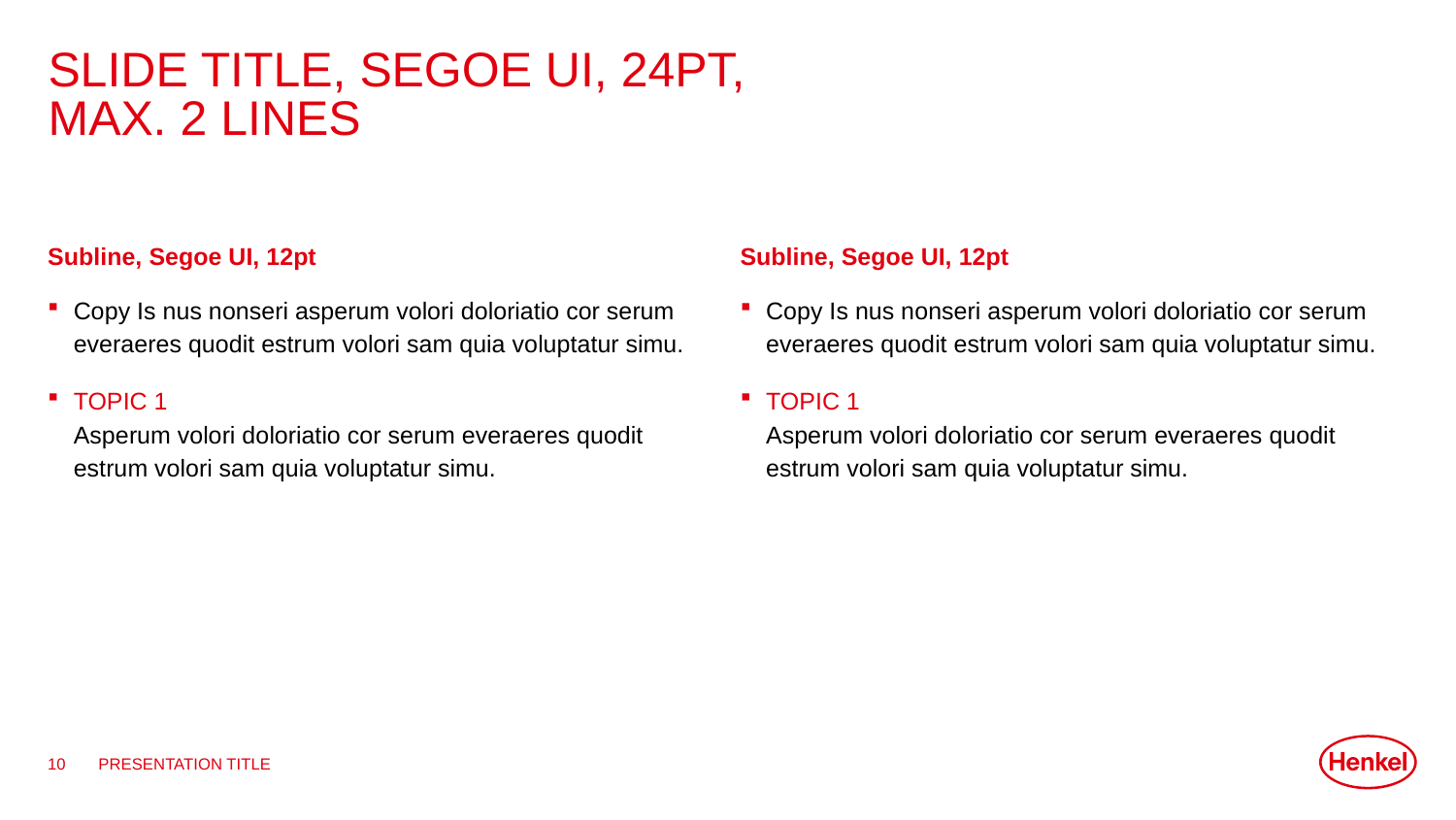

# Slide Title, Segoe UI, 24pt, Max. 2 Lines
Subline, Segoe UI, 12pt

Subline, Segoe UI, 12pt

Copy Is nus nonseri asperum volori doloriatio cor serum everaeres quodit estrum volori sam quia voluptatur simu.
TOPIC 1
Asperum volori doloriatio cor serum everaeres quodit estrum volori sam quia voluptatur simu.
Copy Is nus nonseri asperum volori doloriatio cor serum everaeres quodit estrum volori sam quia voluptatur simu.
TOPIC 1
Asperum volori doloriatio cor serum everaeres quodit estrum volori sam quia voluptatur simu.

10
Presentation title